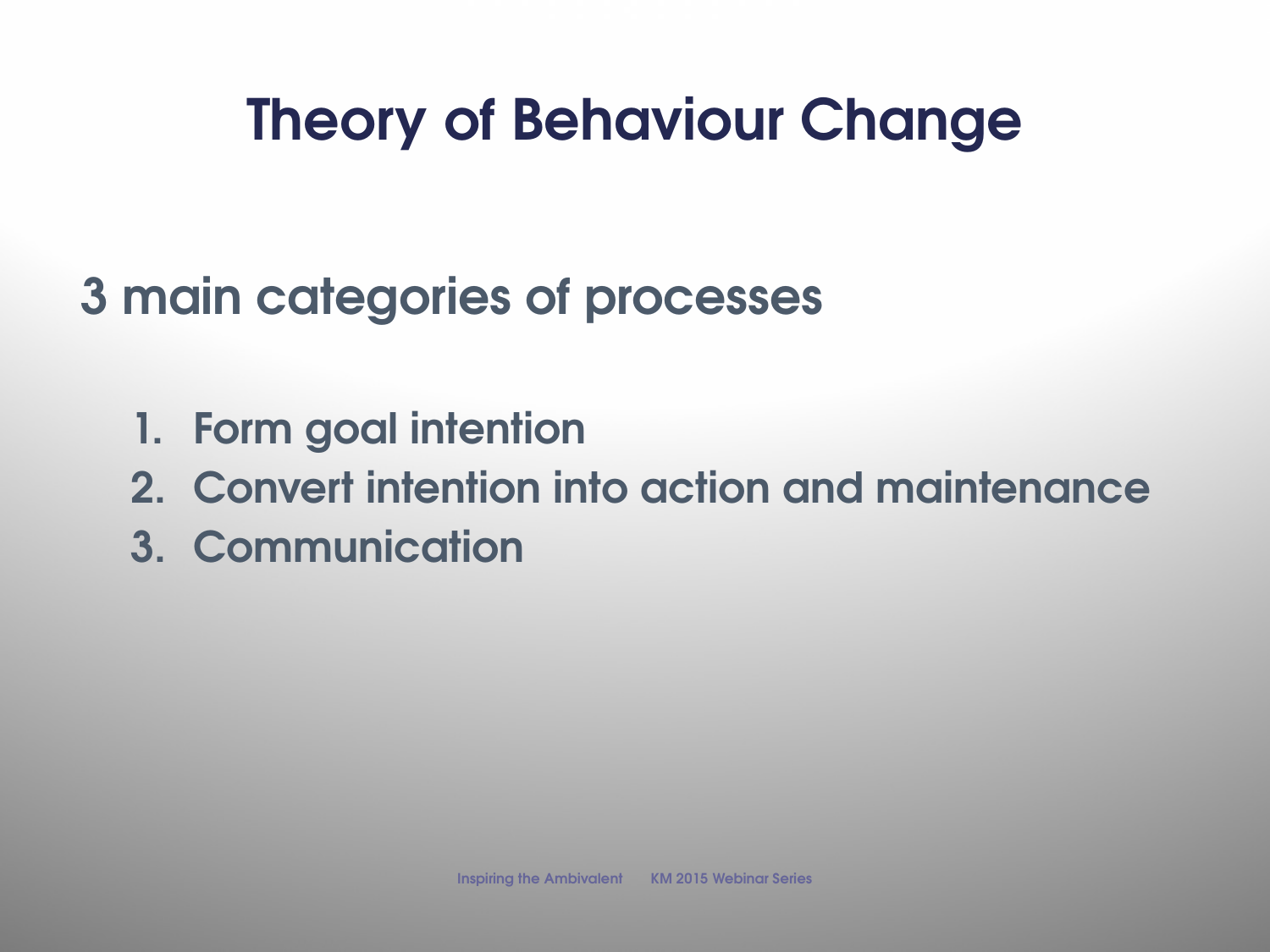

# Theory of Behaviour Change

3 main categories of processes

Form goal intention
Convert intention into action and maintenance
Communication

Inspiring the Ambivalent       KM 2015 Webinar Series